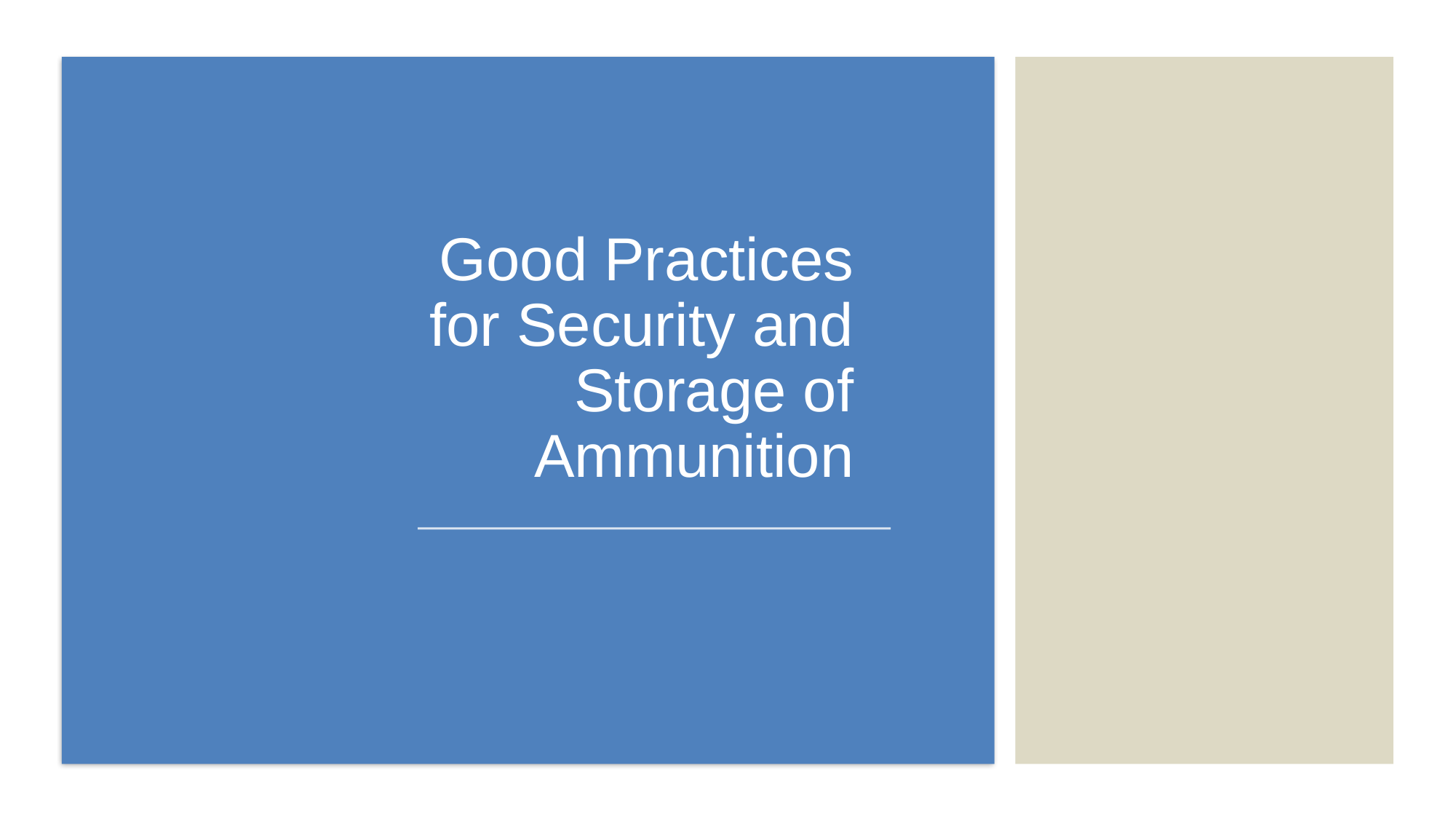

Good Practices for Security and Storage of Ammunition